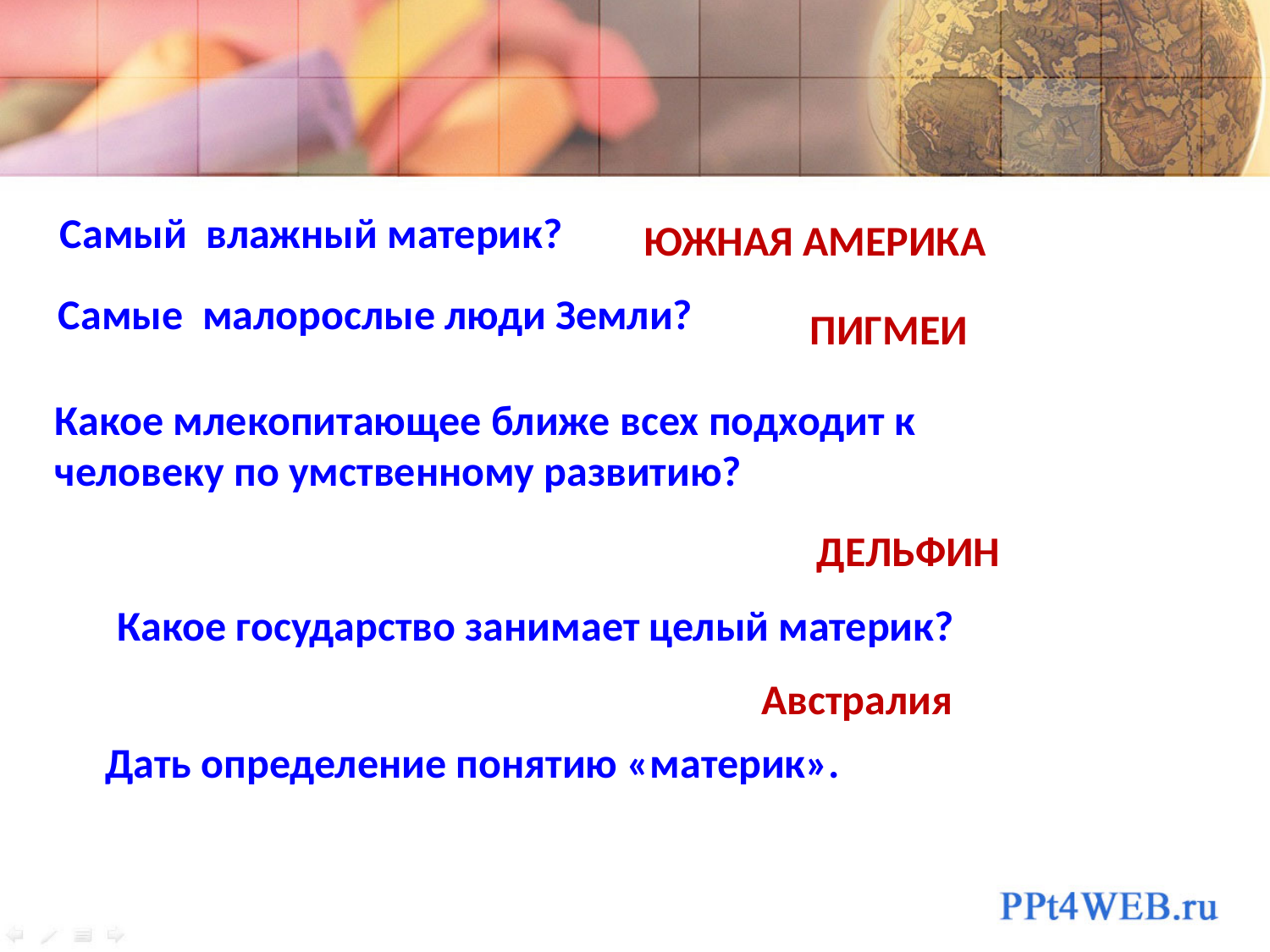

Самый  влажный материк?

ЮЖНАЯ АМЕРИКА

Самые  малорослые люди Земли?

Какое млекопитающее ближе всех подходит к человеку по умственному развитию?
ПИГМЕИ

Дать определение понятию «материк».
ДЕЛЬФИН
Какое государство занимает целый материк?
Австралия